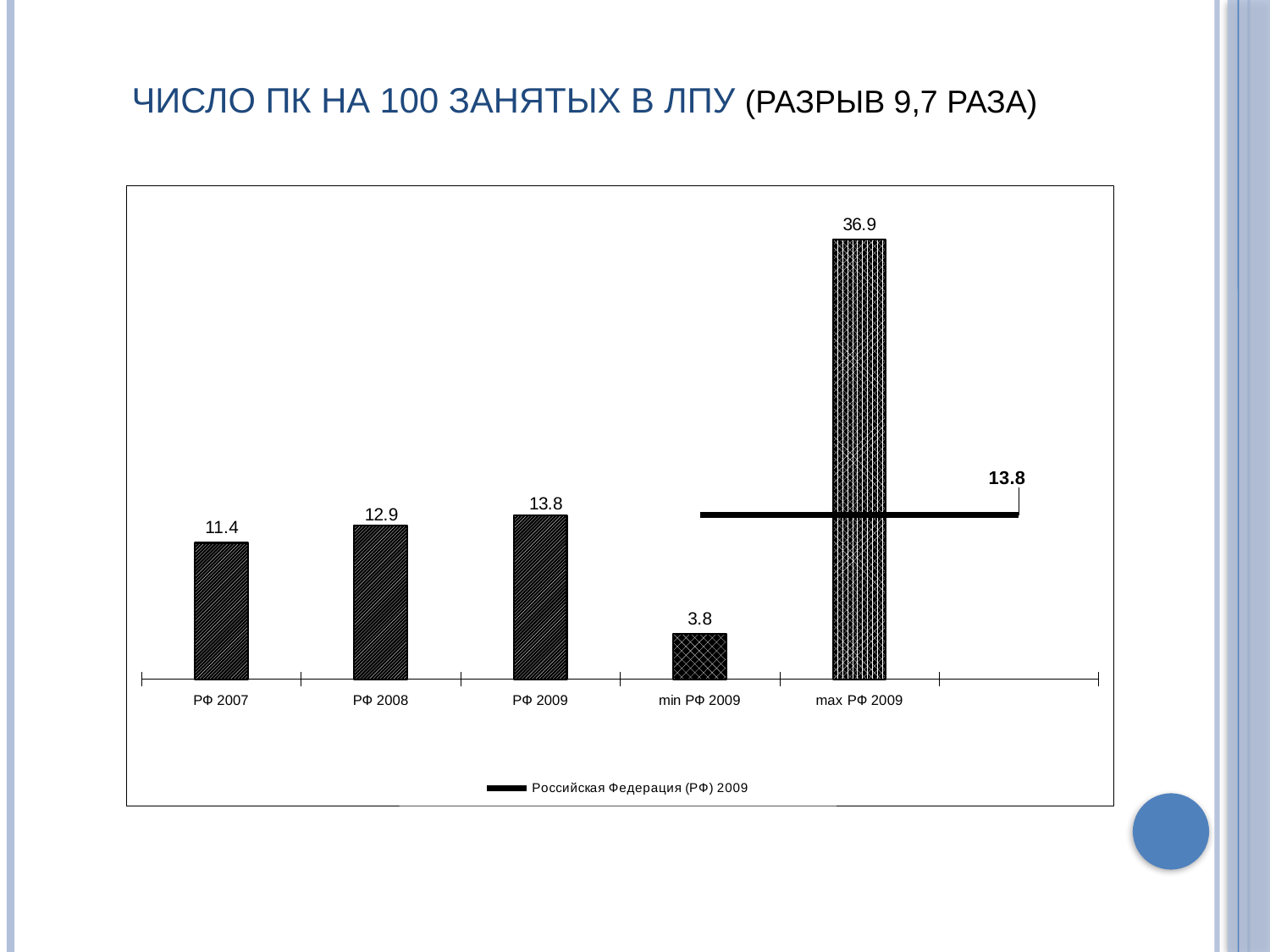

Число ПК на 100 занятых в ЛПУ (разрыв 9,7 раза)

### Chart

| Category |  | Российская Федерация (РФ) 2009 |
|---|---|---|
| РФ 2007 | 11.443394586881556 | None |
| РФ 2008 | 12.883851040848668 | None |
| РФ 2009 | 13.78 | None |
| min РФ 2009 | 3.82 | 13.78 |
| max РФ 2009 | 36.91 | 13.78 |